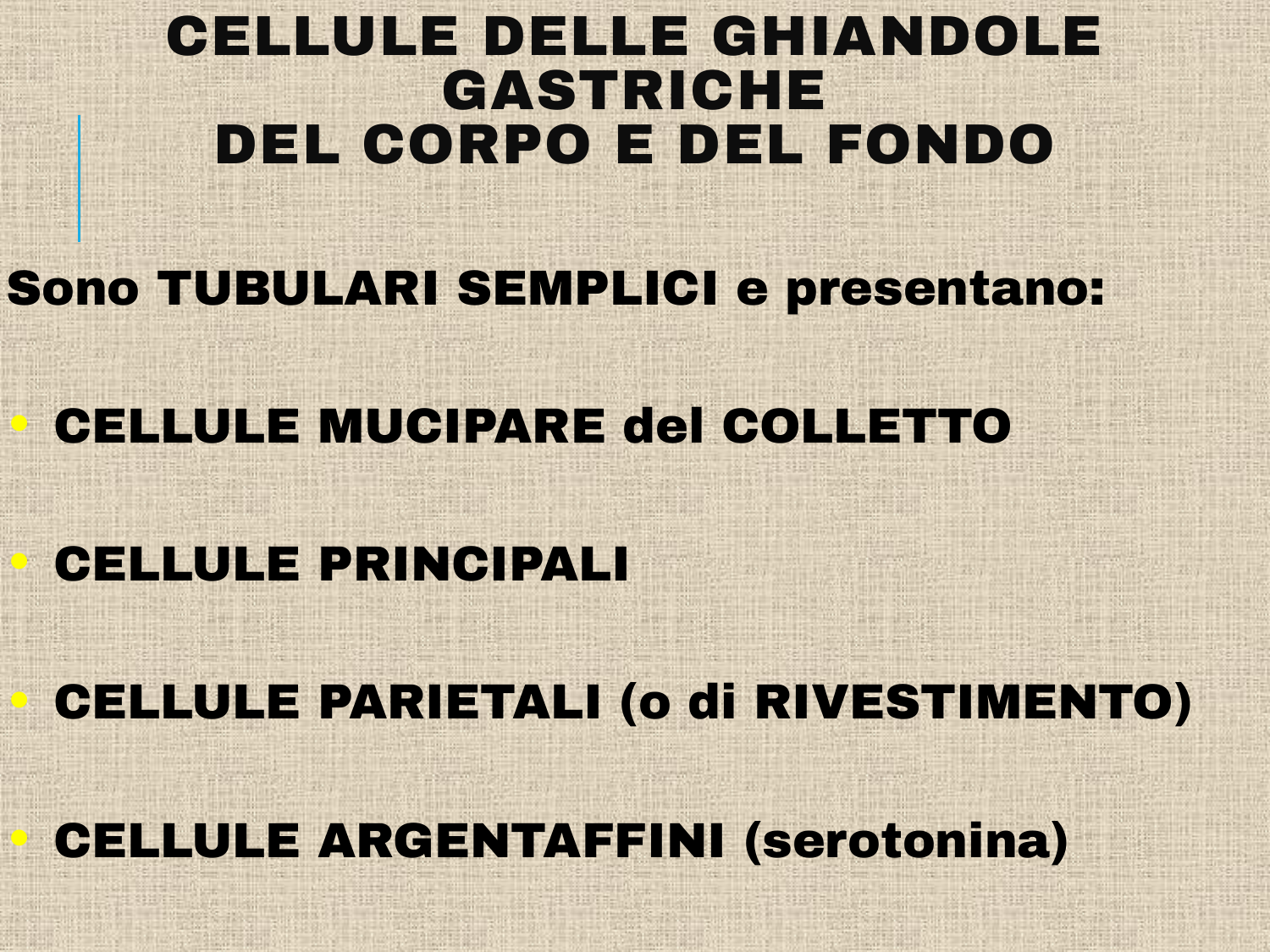

# CELLULE delle GHIANDOLE GASTRICHE del CORPO e del FONDO
Sono TUBULARI SEMPLICI e presentano:

CELLULE MUCIPARE del COLLETTO

CELLULE PRINCIPALI

CELLULE PARIETALI (o di RIVESTIMENTO)

CELLULE ARGENTAFFINI (serotonina)